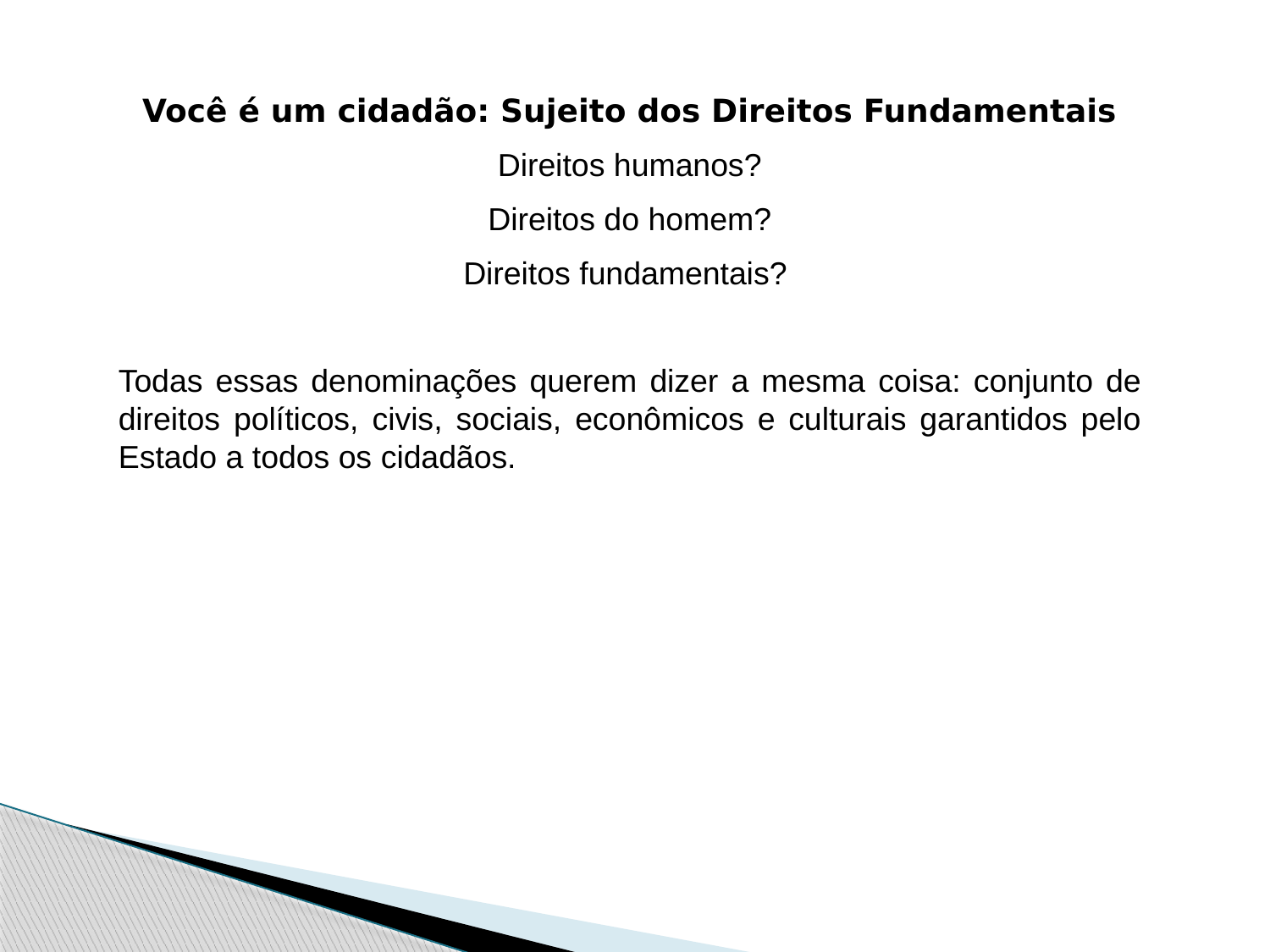

Você é um cidadão: Sujeito dos Direitos Fundamentais
Direitos humanos?
Direitos do homem?
Direitos fundamentais?

Todas essas denominações querem dizer a mesma coisa: conjunto de direitos políticos, civis, sociais, econômicos e culturais garantidos pelo Estado a todos os cidadãos.